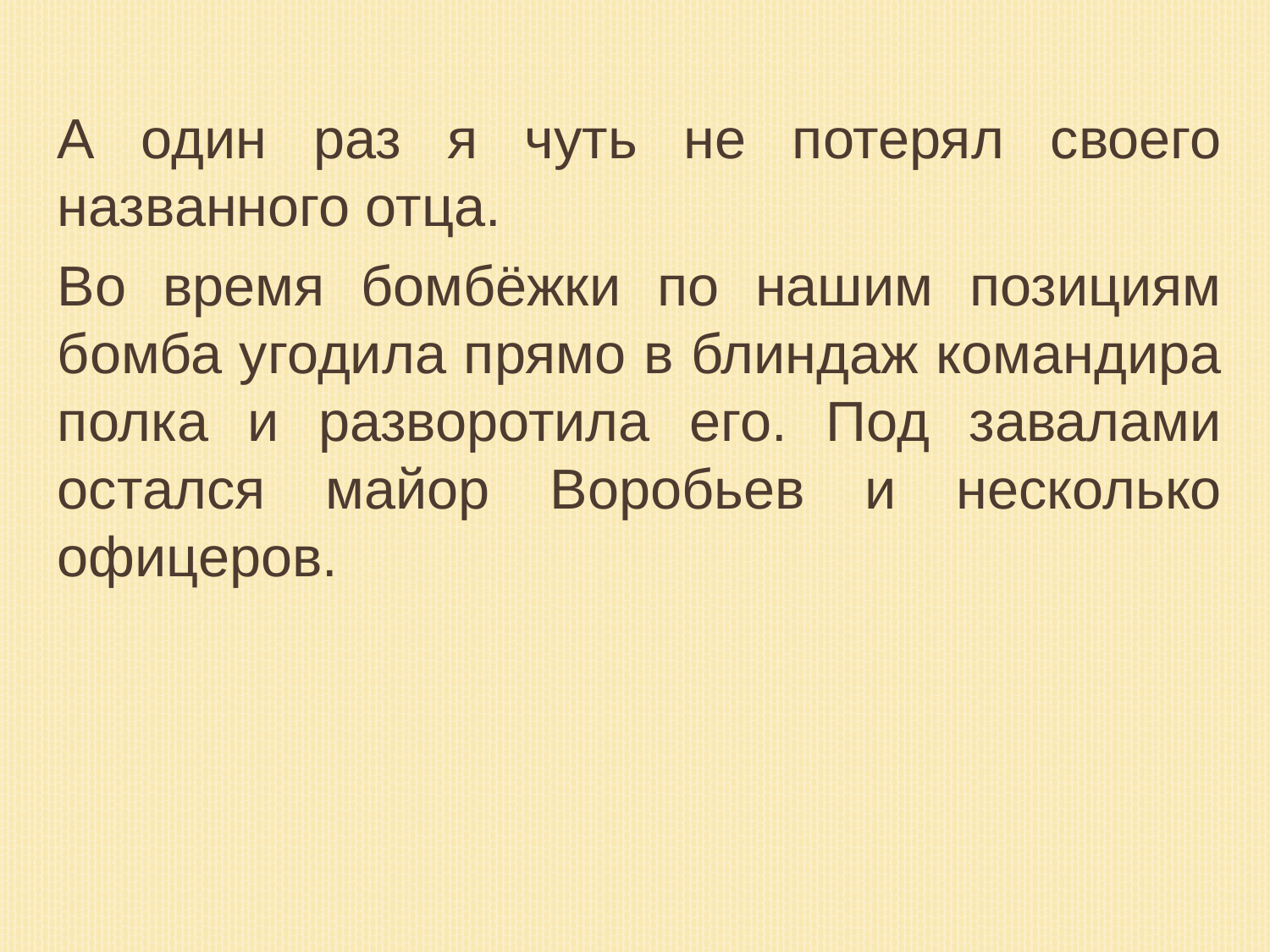

А один раз я чуть не потерял своего названного отца.
Во время бомбёжки по нашим позициям бомба угодила прямо в блиндаж командира полка и разворотила его. Под завалами остался майор Воробьев и несколько офицеров.